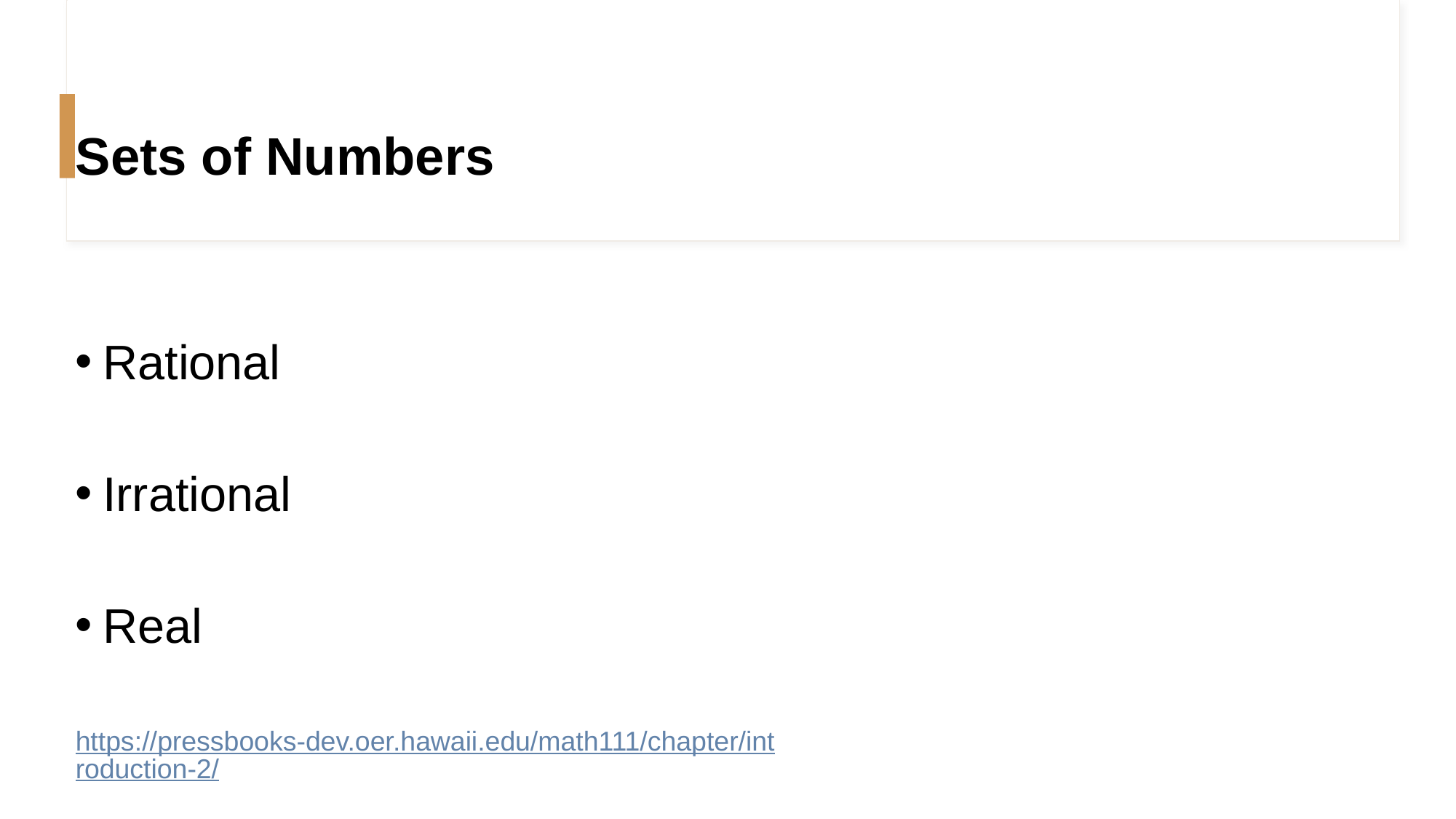

# Sets of Numbers
Rational
Irrational
Real
https://pressbooks-dev.oer.hawaii.edu/math111/chapter/introduction-2/